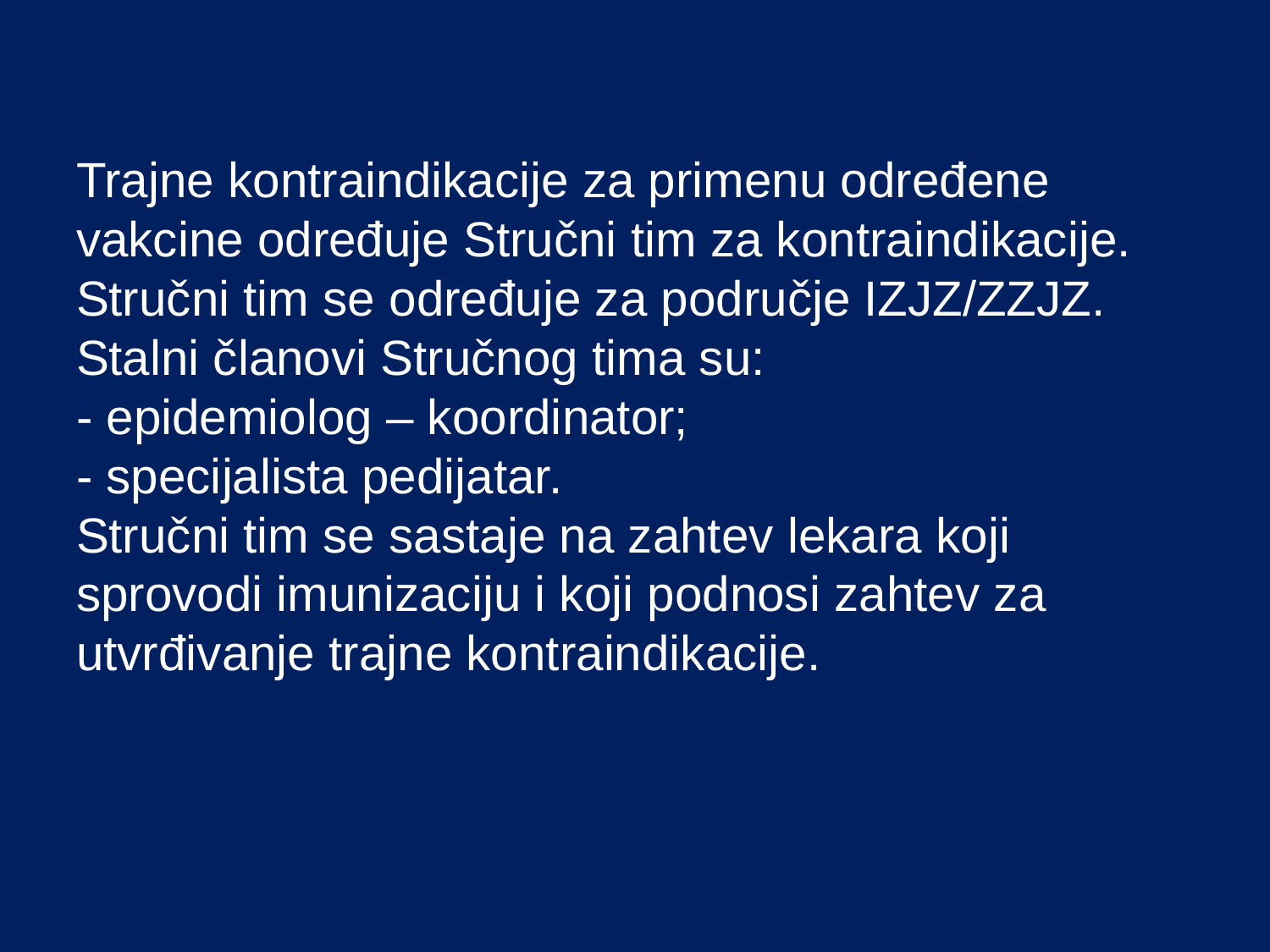

# Trajne kontraindikacije za primenu određene vakcine određuje Stručni tim za kontraindikacije. Stručni tim se određuje za područje IZJZ/ZZJZ. Stalni članovi Stručnog tima su: - epidemiolog – koordinator; - specijalista pedijatar. Stručni tim se sastaje na zahtev lekara koji sprovodi imunizaciju i koji podnosi zahtev za utvrđivanje trajne kontraindikacije.